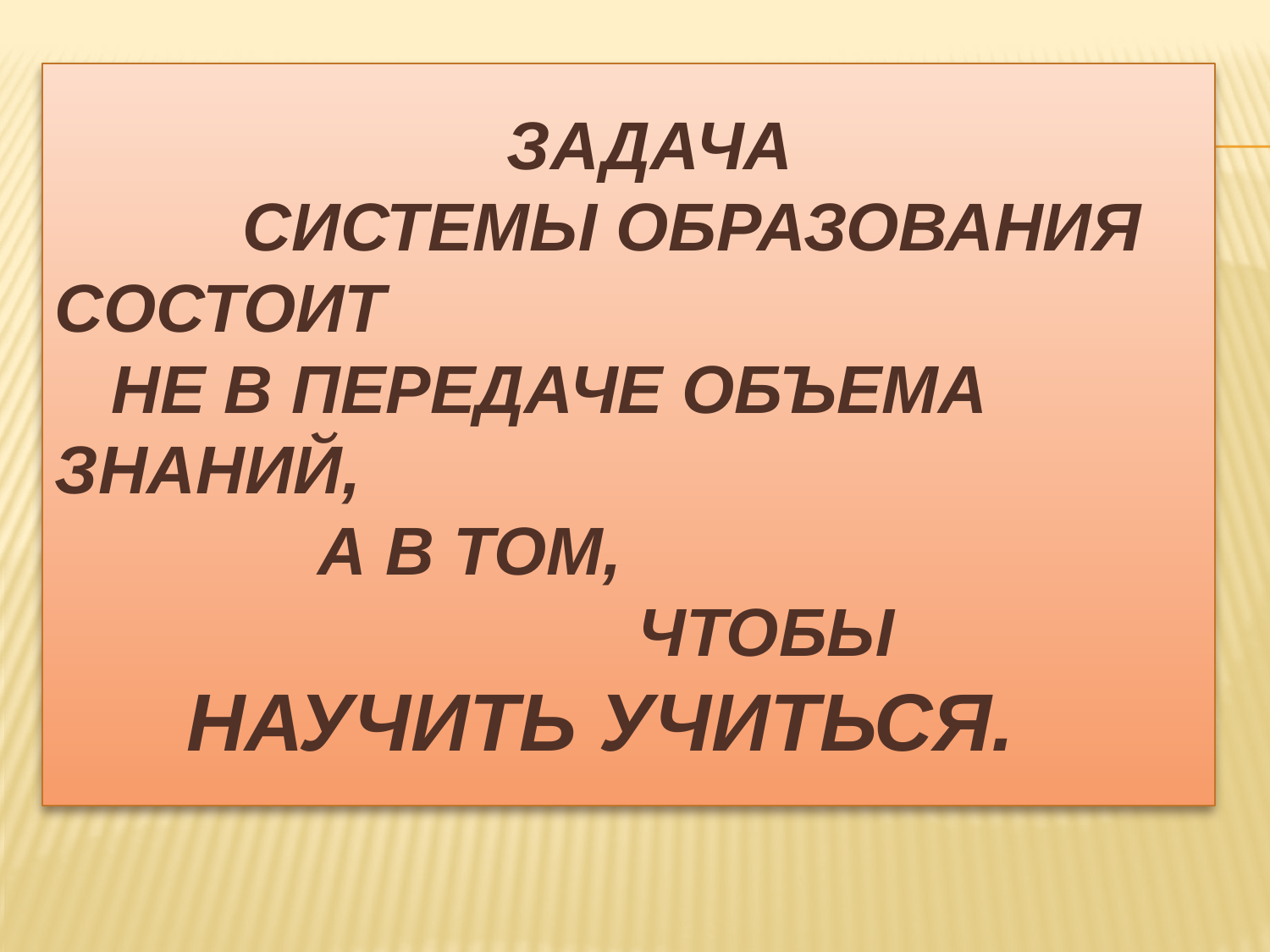

# Задача системы образования состоит не в передаче объема знаний, а в том, чтобы научить учиться.